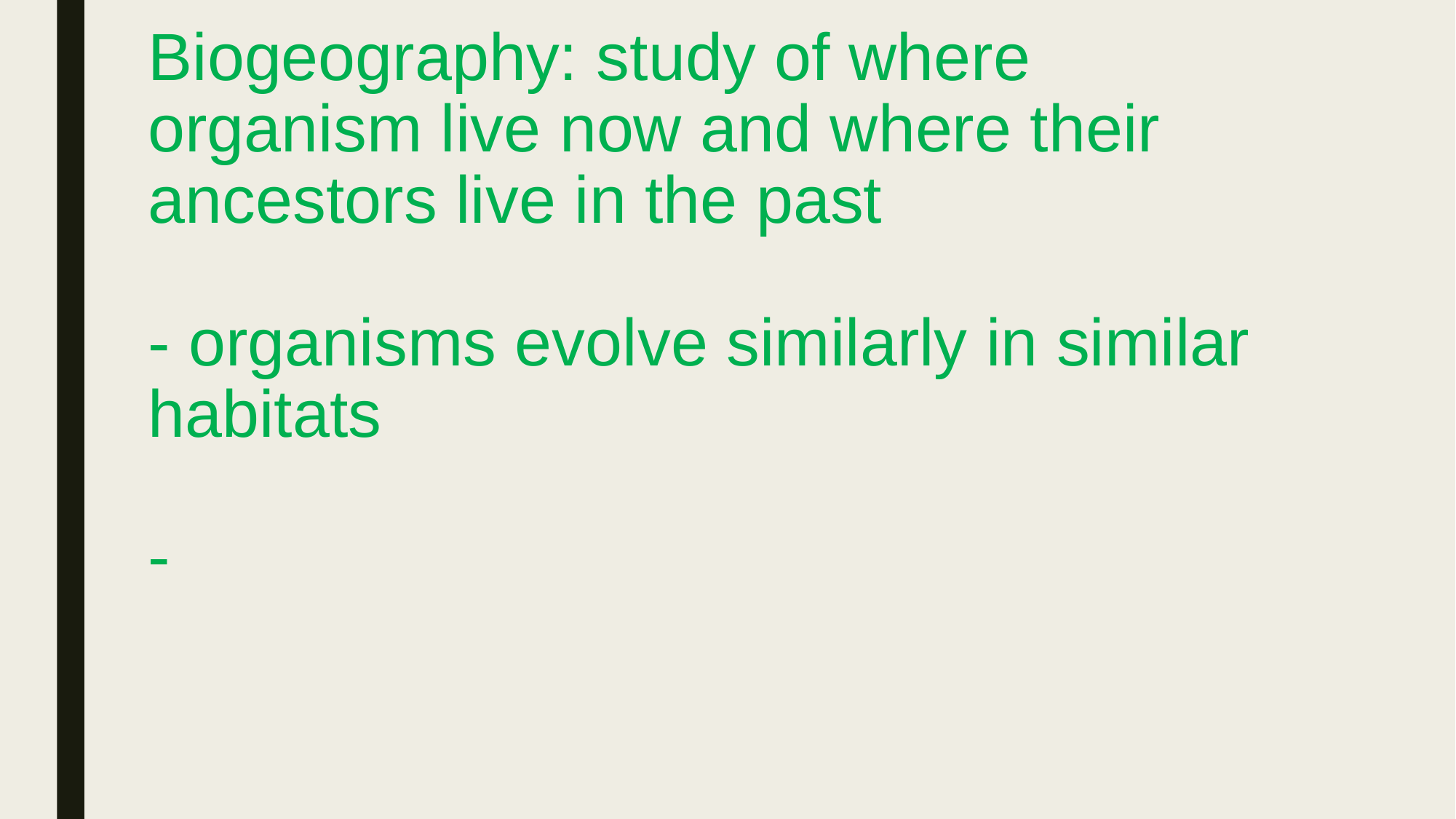

# Biogeography: study of where organism live now and where their ancestors live in the past - organisms evolve similarly in similar habitats -